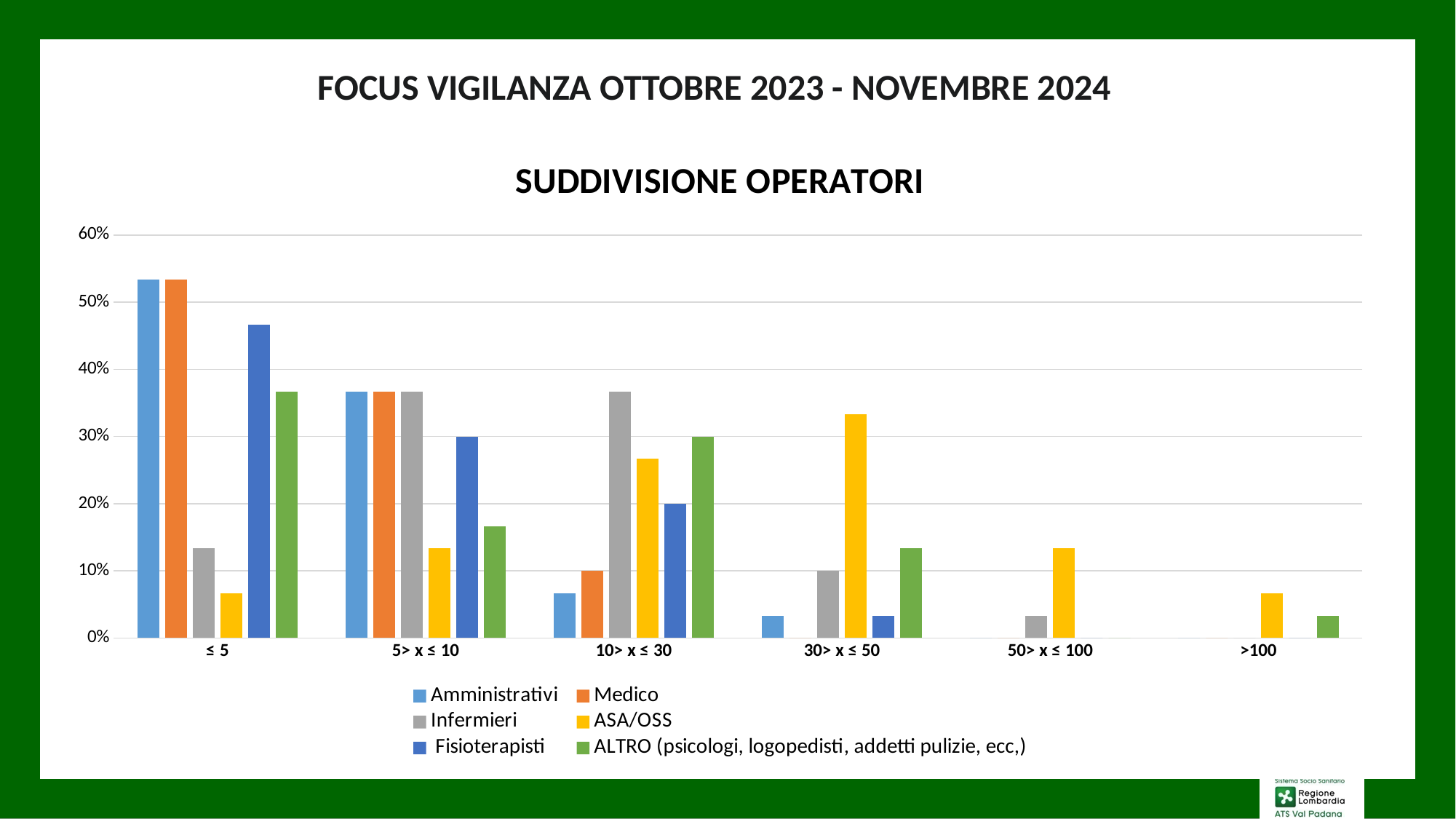

FOCUS VIGILANZA OTTOBRE 2023 - NOVEMBRE 2024

### Chart: SUDDIVISIONE OPERATORI

| Category | Amministrativi  | Medico  | Infermieri | ASA/OSS |  Fisioterapisti  | ALTRO (psicologi, logopedisti, addetti pulizie, ecc,) |
|---|---|---|---|---|---|---|
| ≤ 5 | 0.5333333333333333 | 0.5333333333333333 | 0.13333333333333333 | 0.06666666666666667 | 0.4666666666666667 | 0.36666666666666664 |
| 5> x ≤ 10 | 0.36666666666666664 | 0.36666666666666664 | 0.36666666666666664 | 0.13333333333333333 | 0.3 | 0.16666666666666666 |
| 10> x ≤ 30 | 0.06666666666666667 | 0.1 | 0.36666666666666664 | 0.26666666666666666 | 0.2 | 0.3 |
| 30> x ≤ 50 | 0.03333333333333333 | 0.0 | 0.1 | 0.3333333333333333 | 0.03333333333333333 | 0.13333333333333333 |
| 50> x ≤ 100 | 0.0 | 0.0 | 0.03333333333333333 | 0.13333333333333333 | 0.0 | 0.0 |
| >100 | 0.0 | 0.0 | 0.0 | 0.06666666666666667 | 0.0 | 0.03333333333333333 |